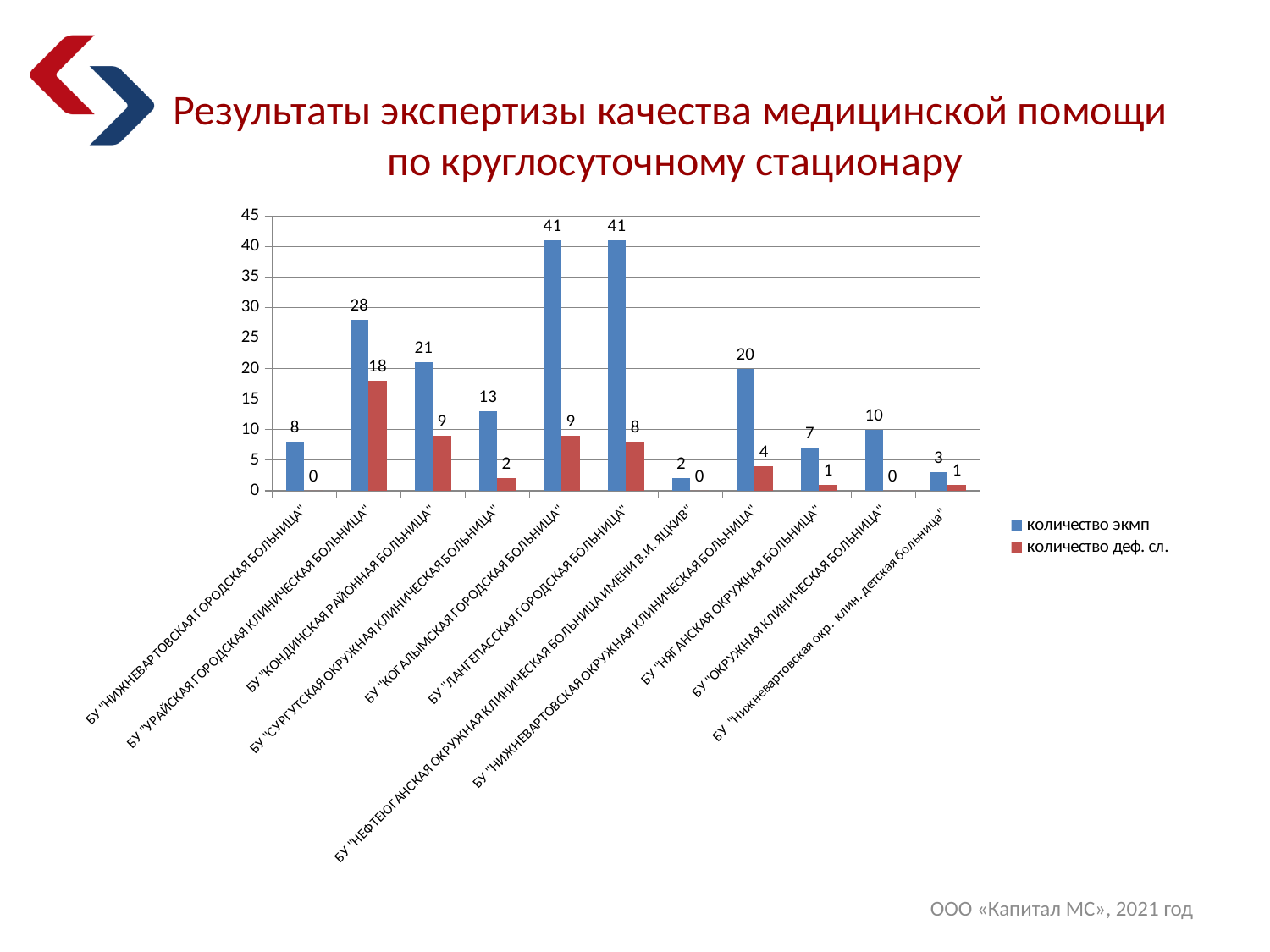

Результаты экспертизы качества медицинской помощи
по круглосуточному стационару

### Chart

| Category | количество экмп | количество деф. сл. |
|---|---|---|
| БУ "НИЖНЕВАРТОВСКАЯ ГОРОДСКАЯ БОЛЬНИЦА" | 8.0 | 0.0 |
| БУ "УРАЙСКАЯ ГОРОДСКАЯ КЛИНИЧЕСКАЯ БОЛЬНИЦА" | 28.0 | 18.0 |
| БУ "КОНДИНСКАЯ РАЙОННАЯ БОЛЬНИЦА" | 21.0 | 9.0 |
| БУ "СУРГУТСКАЯ ОКРУЖНАЯ КЛИНИЧЕСКАЯ БОЛЬНИЦА" | 13.0 | 2.0 |
| БУ "КОГАЛЫМСКАЯ ГОРОДСКАЯ БОЛЬНИЦА" | 41.0 | 9.0 |
| БУ "ЛАНГЕПАССКАЯ ГОРОДСКАЯ БОЛЬНИЦА" | 41.0 | 8.0 |
| БУ "НЕФТЕЮГАНСКАЯ ОКРУЖНАЯ КЛИНИЧЕСКАЯ БОЛЬНИЦА ИМЕНИ В.И. ЯЦКИВ" | 2.0 | 0.0 |
| БУ "НИЖНЕВАРТОВСКАЯ ОКРУЖНАЯ КЛИНИЧЕСКАЯ БОЛЬНИЦА" | 20.0 | 4.0 |
| БУ "НЯГАНСКАЯ ОКРУЖНАЯ БОЛЬНИЦА" | 7.0 | 1.0 |
| БУ "ОКРУЖНАЯ КЛИНИЧЕСКАЯ БОЛЬНИЦА" | 10.0 | 0.0 |
| БУ  "Нижневартовская окр.  клин. детская больница"   | 3.0 | 1.0 |
ООО «Капитал МС», 2021 год